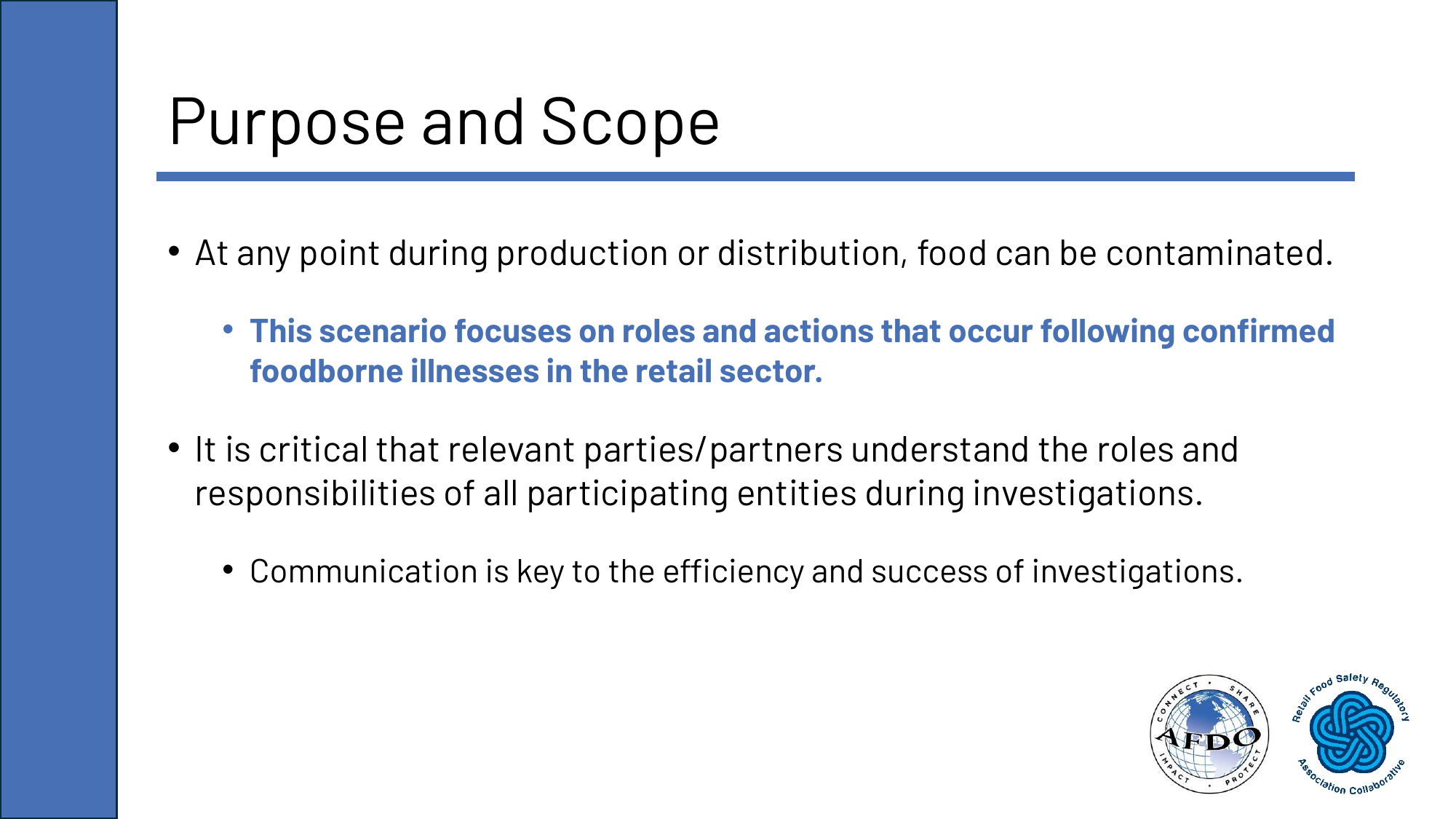

# Purpose and Scope
At any point during production or distribution, food can be contaminated.
This scenario focuses on roles and actions that occur following confirmed foodborne illnesses in the retail sector.
It is critical that relevant parties/partners understand the roles and responsibilities of all participating entities during investigations.
Communication is key to the efficiency and success of investigations.